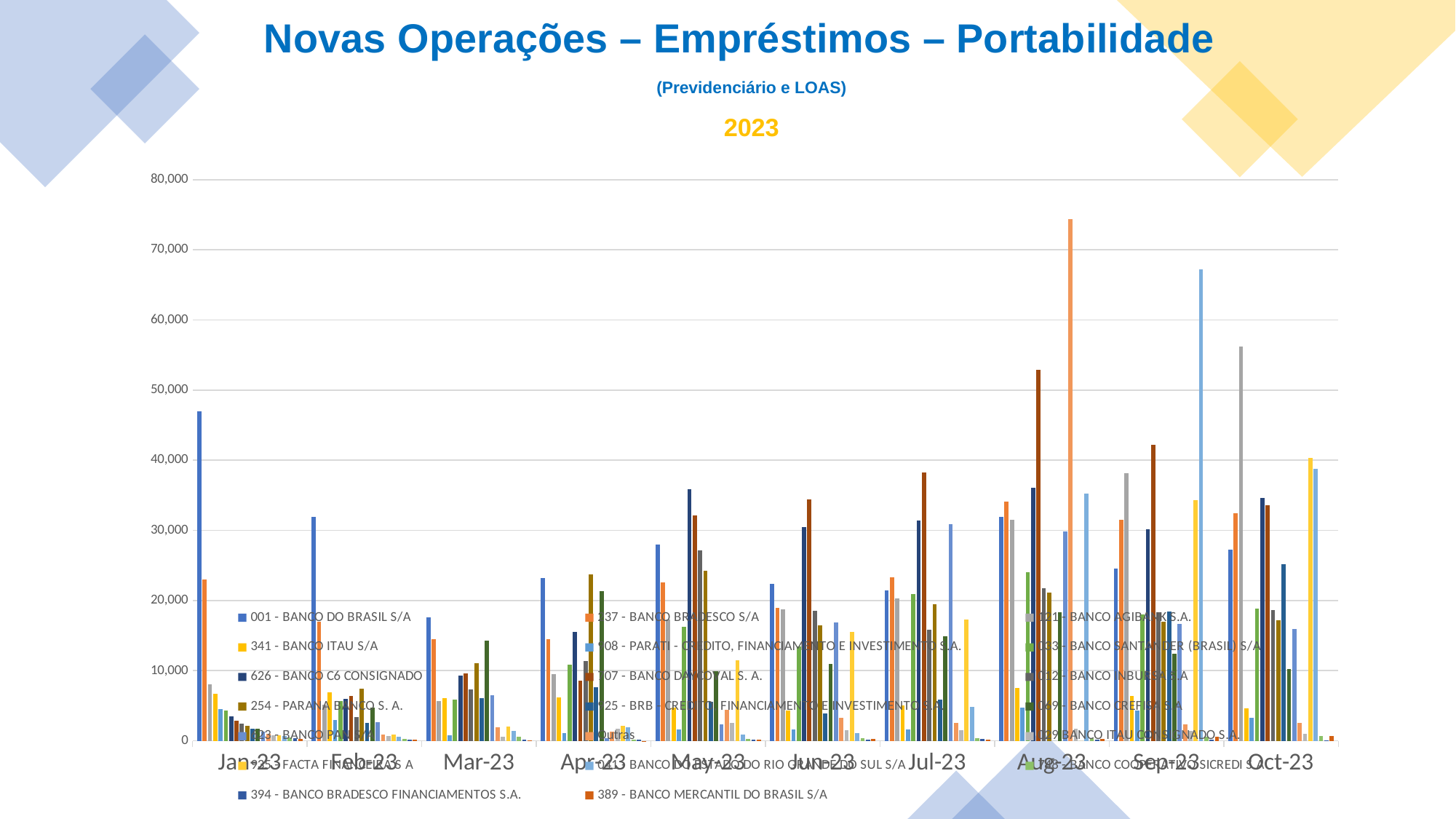

Novas Operações – Empréstimos – Portabilidade

(Previdenciário e LOAS)
2023

### Chart

| Category | 001 - BANCO DO BRASIL S/A | 237 - BANCO BRADESCO S/A | 121 - BANCO AGIBANK S.A. | 341 - BANCO ITAU S/A | 908 - PARATI - CREDITO, FINANCIAMENTO E INVESTIMENTO S.A. | 033 - BANCO SANTANDER (BRASIL) S/A | 626 - BANCO C6 CONSIGNADO | 707 - BANCO DAYCOVAL S. A. | 012 - BANCO INBURSA S.A | 254 - PARANA BANCO S. A. | 925 - BRB - CREDITO, FINANCIAMENTO E INVESTIMENTO S.A. | 069 - BANCO CREFISA S.A | 623 - BANCO PAN S/A | Outras | 029 BANCO ITAU CONSIGNADO S.A. | 935 - FACTA FINANCEIRA S A | 041 - BANCO DO ESTADO DO RIO GRANDE DO SUL S/A | 748 - BANCO COOPERATIVO SICREDI S A	 | 394 - BANCO BRADESCO FINANCIAMENTOS S.A. | 389 - BANCO MERCANTIL DO BRASIL S/A |
|---|---|---|---|---|---|---|---|---|---|---|---|---|---|---|---|---|---|---|---|---|
| 44927 | 47001.0 | 22984.0 | 8070.0 | 6739.0 | 4559.0 | 4341.0 | 3460.0 | 2854.0 | 2438.0 | 2139.0 | 1702.0 | 1696.0 | 1329.0 | 950.0 | 751.0 | 744.0 | 716.0 | 497.0 | 353.0 | 323.0 |
| 44958 | 31965.0 | 16981.0 | 5156.0 | 6950.0 | 2929.0 | 5629.0 | 6004.0 | 6409.0 | 3418.0 | 7428.0 | 2596.0 | 4781.0 | 2706.0 | 887.0 | 641.0 | 923.0 | 573.0 | 307.0 | 156.0 | 211.0 |
| 44986 | 17597.0 | 14472.0 | 5673.0 | 6057.0 | 738.0 | 5848.0 | 9330.0 | 9625.0 | 7290.0 | 11091.0 | 6108.0 | 14298.0 | 6529.0 | 1901.0 | 607.0 | 2003.0 | 1411.0 | 558.0 | 134.0 | 92.0 |
| 45017 | 23212.0 | 14515.0 | 9467.0 | 6219.0 | 1064.0 | 10908.0 | 15575.0 | 8586.0 | 11404.0 | 23765.0 | 7634.0 | 21359.0 | 350.0 | 1334.0 | 1727.0 | 2153.0 | 1943.0 | 216.0 | 171.0 | 4.0 |
| 45047 | 28021.0 | 22627.0 | 17321.0 | 4737.0 | 1574.0 | 16203.0 | 35924.0 | 32087.0 | 27139.0 | 24204.0 | 5590.0 | 9909.0 | 2320.0 | 4455.0 | 2603.0 | 11515.0 | 895.0 | 324.0 | 141.0 | 173.0 |
| 45078 | 22353.0 | 18970.0 | 18746.0 | 4342.0 | 1642.0 | 13410.0 | 30460.0 | 34420.0 | 18490.0 | 16410.0 | 3867.0 | 10913.0 | 16847.0 | 3309.0 | 1541.0 | 15481.0 | 1088.0 | 382.0 | 154.0 | 283.0 |
| 45108 | 21414.0 | 23309.0 | 20259.0 | 5079.0 | 1633.0 | 20926.0 | 31398.0 | 38308.0 | 15843.0 | 19444.0 | 5831.0 | 14952.0 | 30846.0 | 2569.0 | 1535.0 | 17283.0 | 4871.0 | 408.0 | 314.0 | 197.0 |
| 45139 | 31940.0 | 34094.0 | 31478.0 | 7497.0 | 4701.0 | 24003.0 | 36049.0 | 52850.0 | 21714.0 | 21175.0 | 0.0 | 18328.0 | 29875.0 | 74406.0 | 1729.0 | 0.0 | 35197.0 | 411.0 | 219.0 | 284.0 |
| 45170 | 24565.0 | 31491.0 | 38128.0 | 6423.0 | 4286.0 | 17986.0 | 30154.0 | 42218.0 | 18324.0 | 16965.0 | 18447.0 | 12427.0 | 16717.0 | 2305.0 | 1412.0 | 34308.0 | 67260.0 | 541.0 | 144.0 | 541.0 |
| 45200 | 27226.0 | 32452.0 | 56176.0 | 4615.0 | 3235.0 | 18897.0 | 34608.0 | 33612.0 | 18659.0 | 17156.0 | 25230.0 | 10228.0 | 15926.0 | 2576.0 | 997.0 | 40367.0 | 38807.0 | 650.0 | 91.0 | 730.0 |